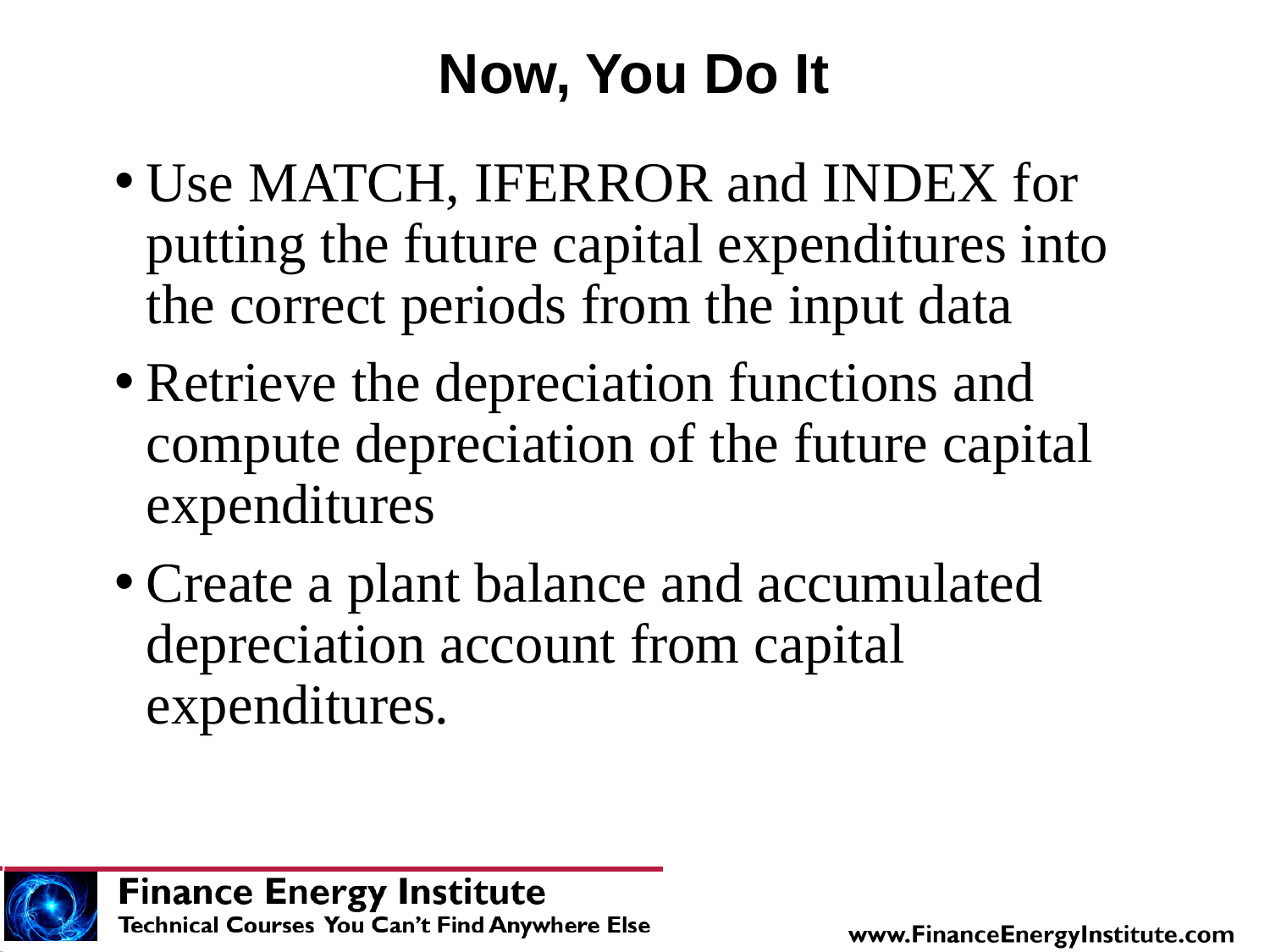

# Now, You Do It
Use MATCH, IFERROR and INDEX for putting the future capital expenditures into the correct periods from the input data
Retrieve the depreciation functions and compute depreciation of the future capital expenditures
Create a plant balance and accumulated depreciation account from capital expenditures.